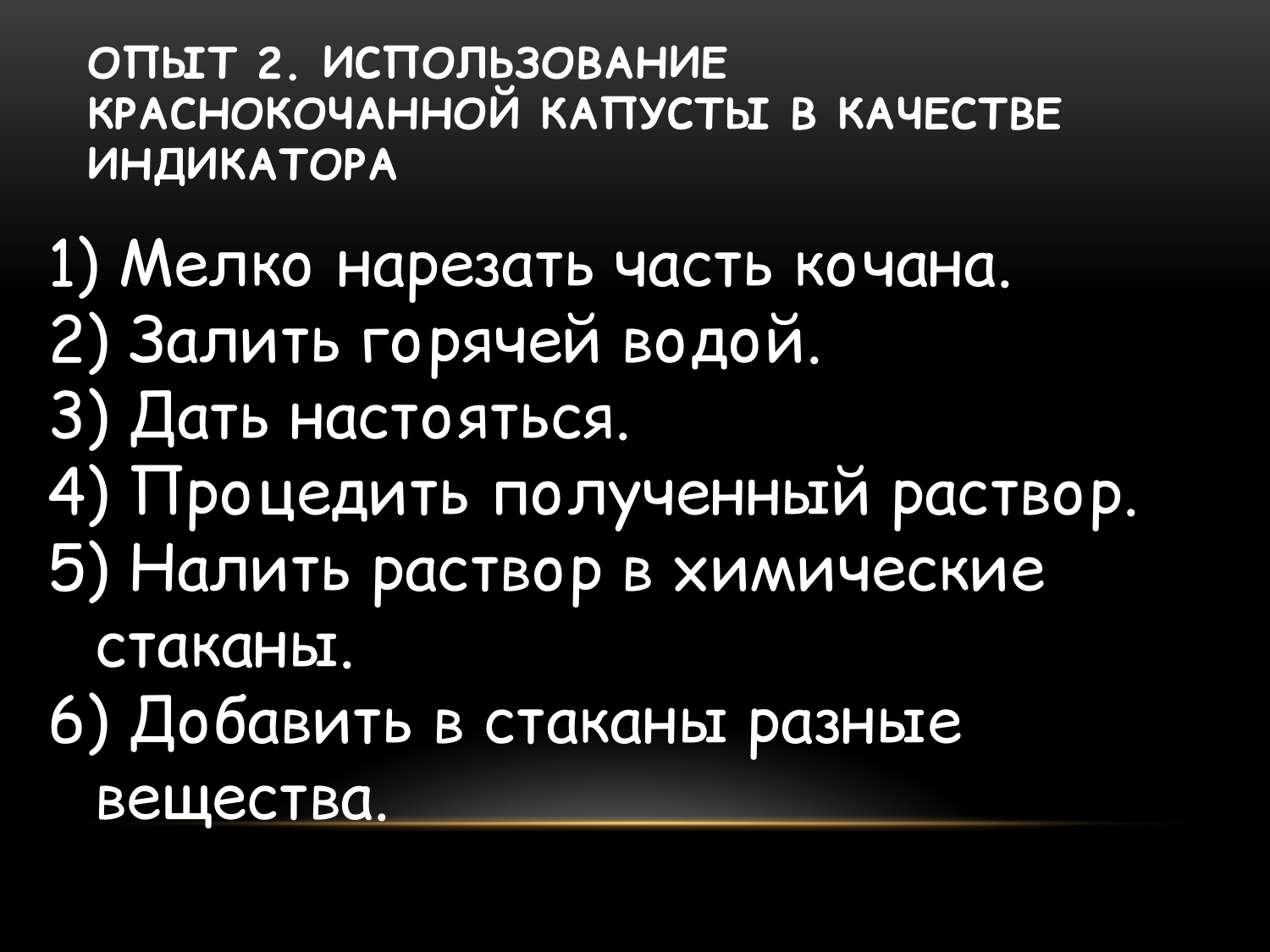

# Опыт 2. Использование краснокочанной капусты в качестве индикатора
 Мелко нарезать часть кочана.
 Залить горячей водой.
 Дать настояться.
 Процедить полученный раствор.
 Налить раствор в химические стаканы.
 Добавить в стаканы разные вещества.